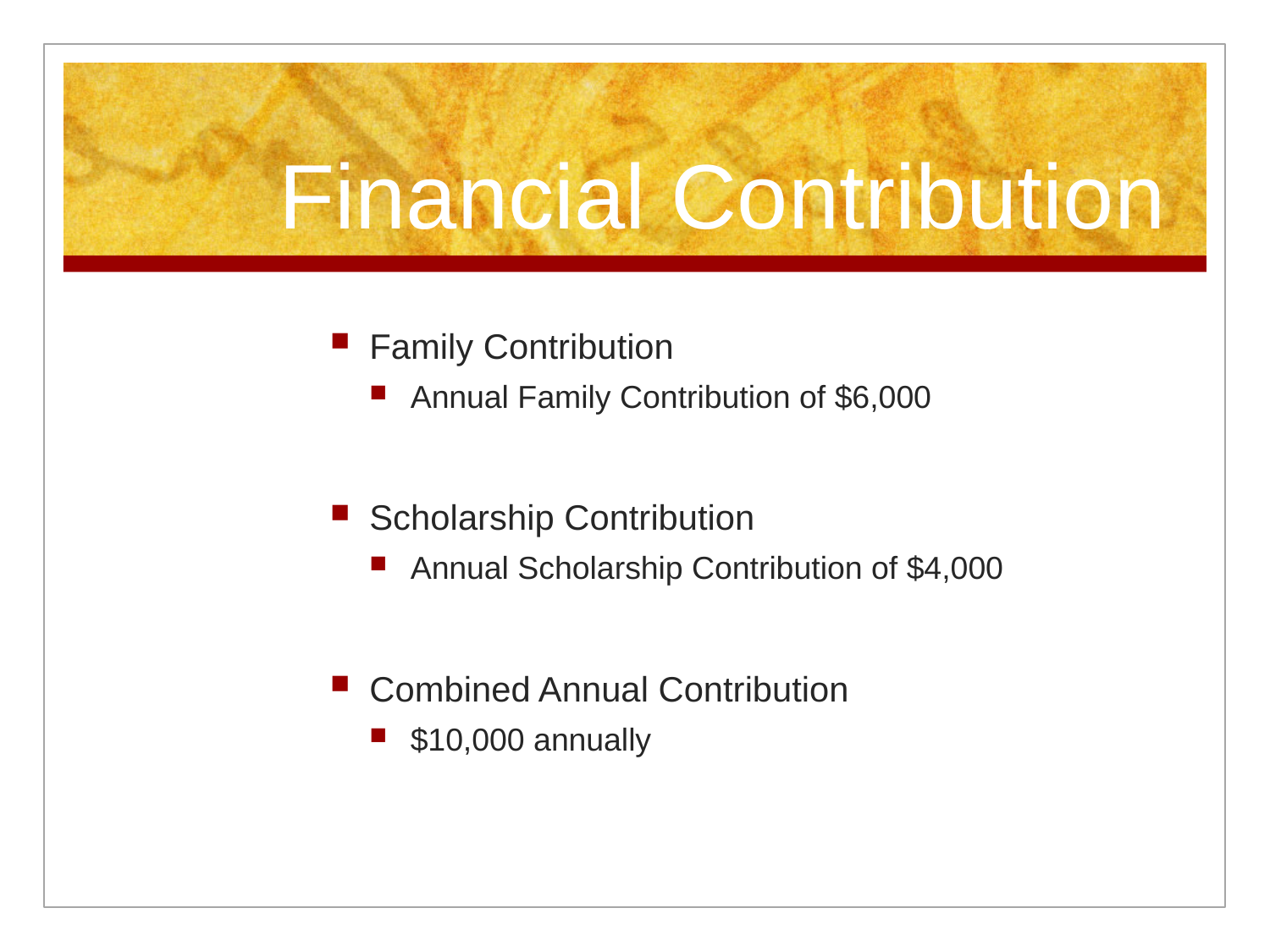

# Financial Contribution
Family Contribution
Annual Family Contribution of $6,000

Scholarship Contribution
Annual Scholarship Contribution of $4,000

Combined Annual Contribution
$10,000 annually